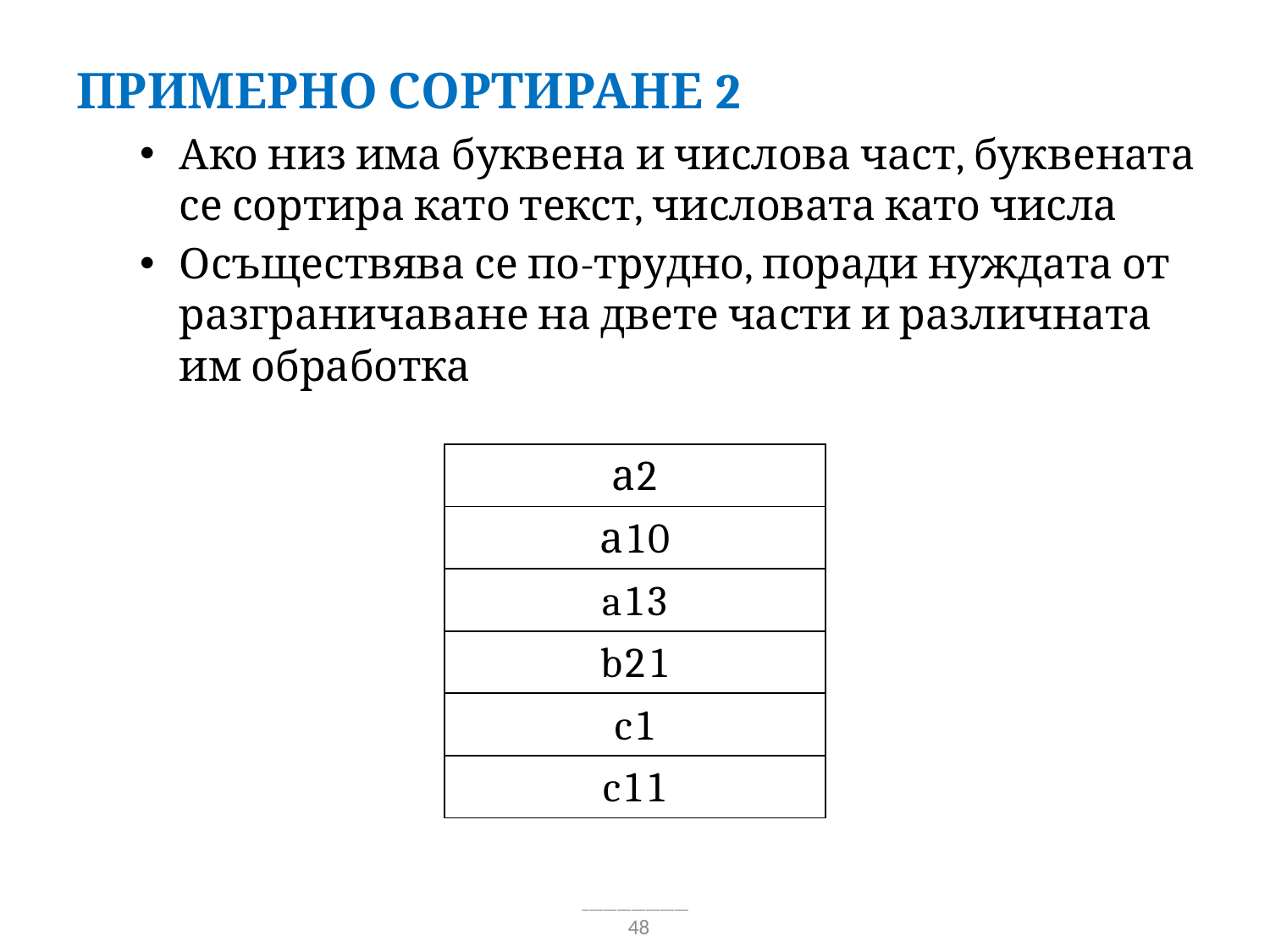

Примерно сортиране 2
Ако низ има буквена и числова част, буквената се сортира като текст, числовата като числа
Осъществява се по-трудно, поради нуждата от разграничаване на двете части и различната им обработка
| а2 |
| --- |
| а10 |
| a13 |
| b21 |
| c1 |
| c11 |
48